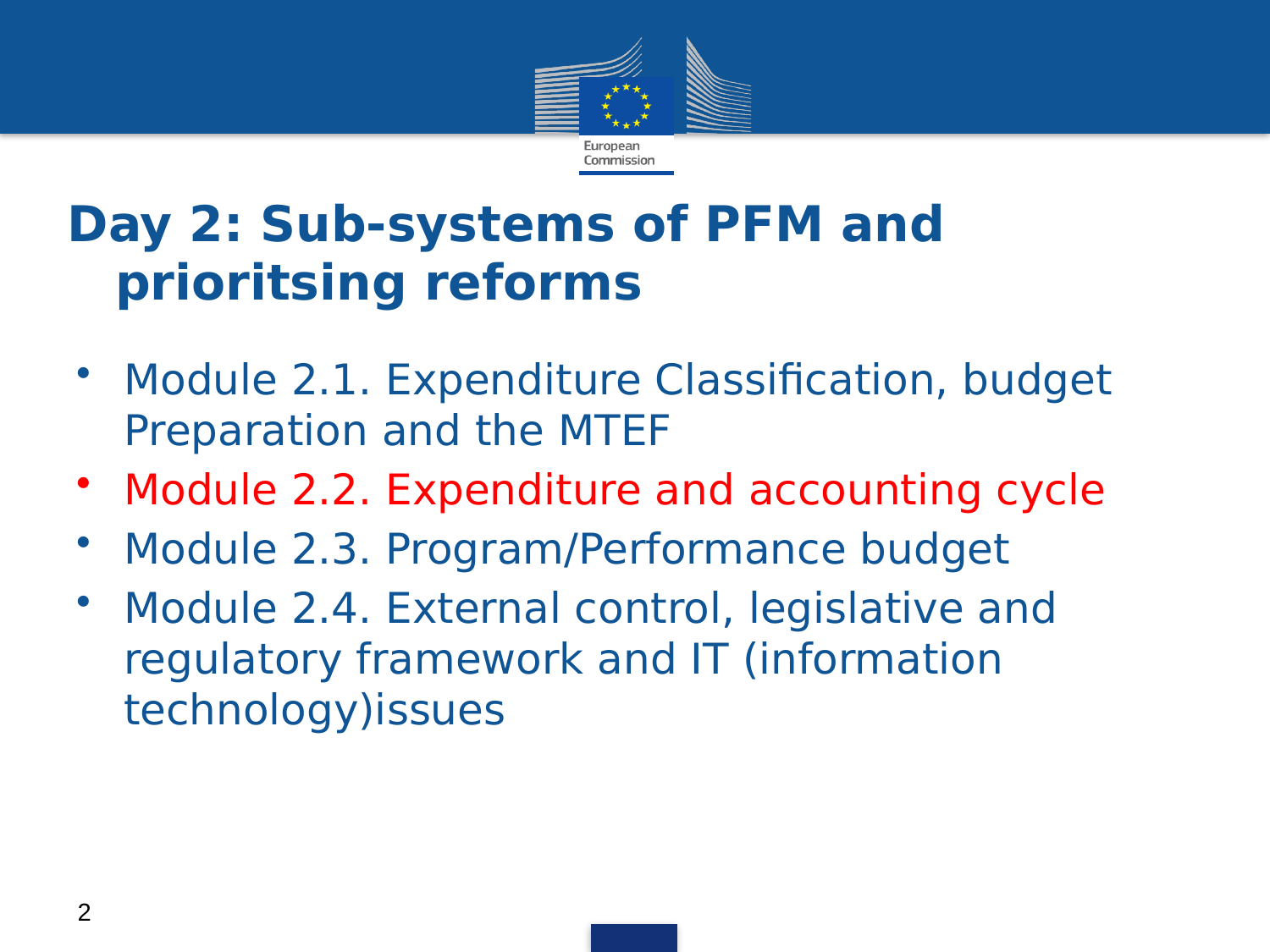

# Day 2: Sub-systems of PFM and prioritsing reforms
Module 2.1. Expenditure Classification, budget Preparation and the MTEF
Module 2.2. Expenditure and accounting cycle
Module 2.3. Program/Performance budget
Module 2.4. External control, legislative and regulatory framework and IT (information technology)issues
2